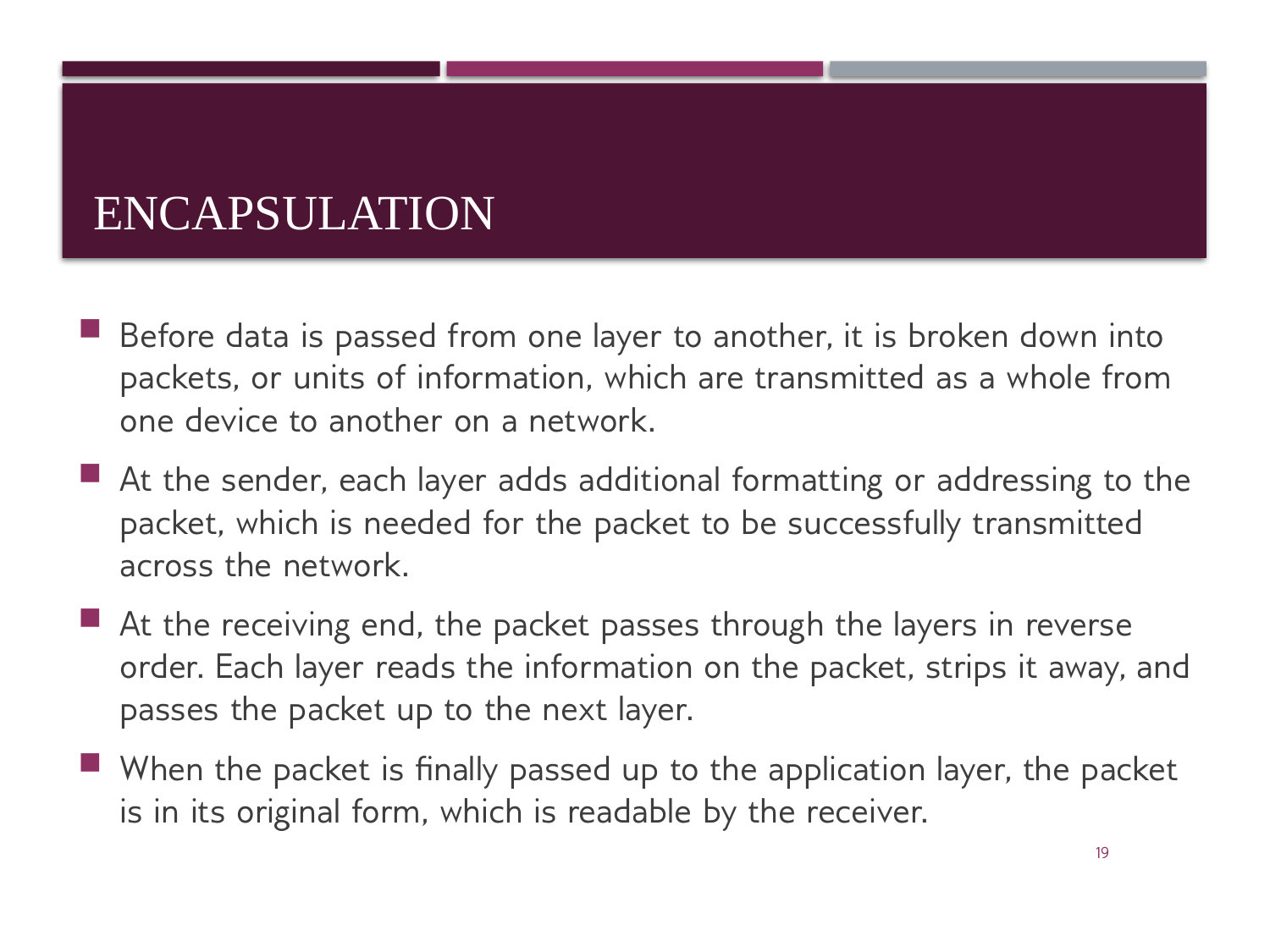

# Encapsulation
Before data is passed from one layer to another, it is broken down into packets, or units of information, which are transmitted as a whole from one device to another on a network.
At the sender, each layer adds additional formatting or addressing to the packet, which is needed for the packet to be successfully transmitted across the network.
At the receiving end, the packet passes through the layers in reverse order. Each layer reads the information on the packet, strips it away, and passes the packet up to the next layer.
When the packet is finally passed up to the application layer, the packet is in its original form, which is readable by the receiver.
19